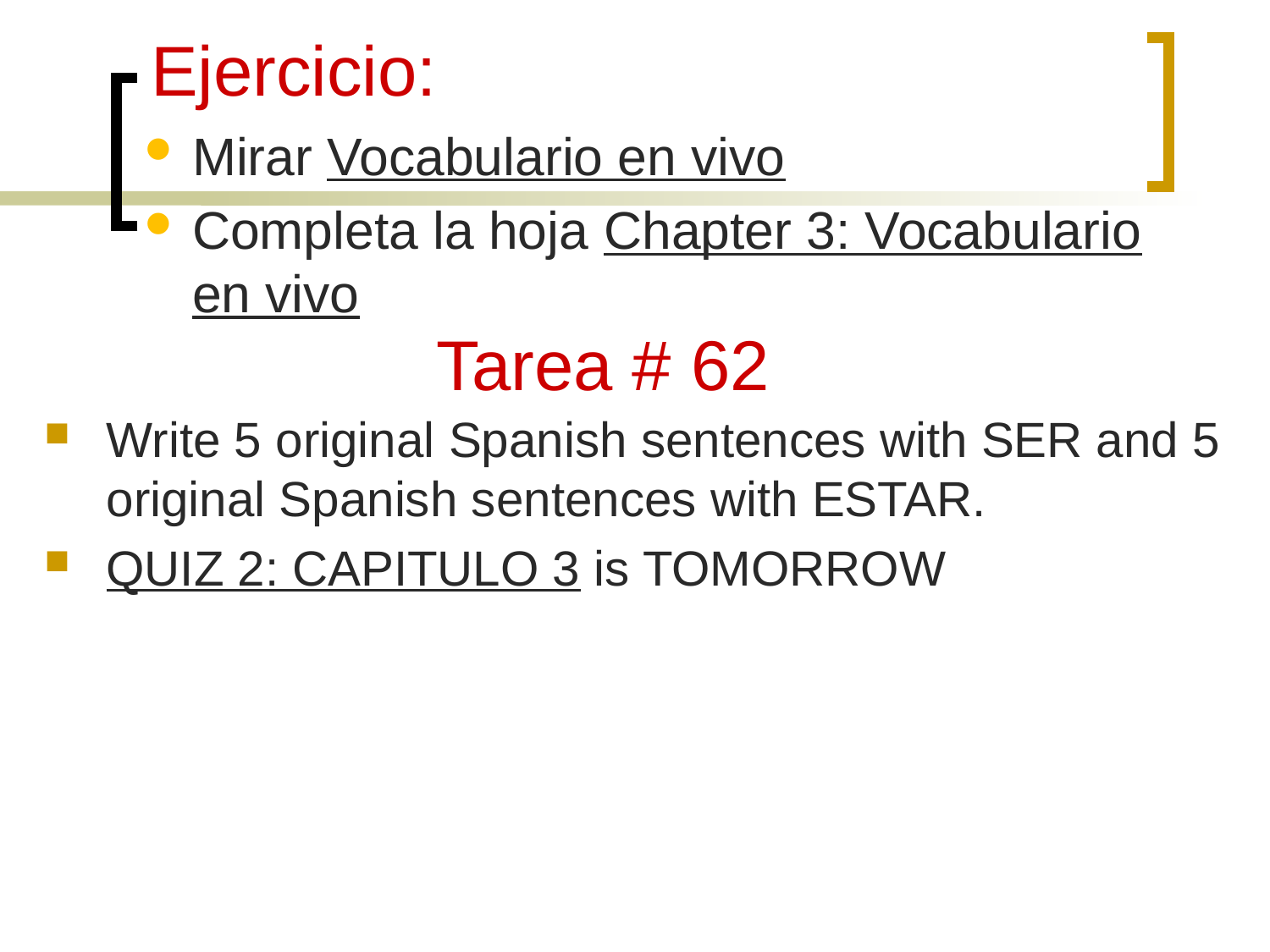

# Ejercicio:
Mirar Vocabulario en vivo
Completa la hoja Chapter 3: Vocabulario en vivo

Tarea # 62
Write 5 original Spanish sentences with SER and 5 original Spanish sentences with ESTAR.
QUIZ 2: CAPITULO 3 is TOMORROW